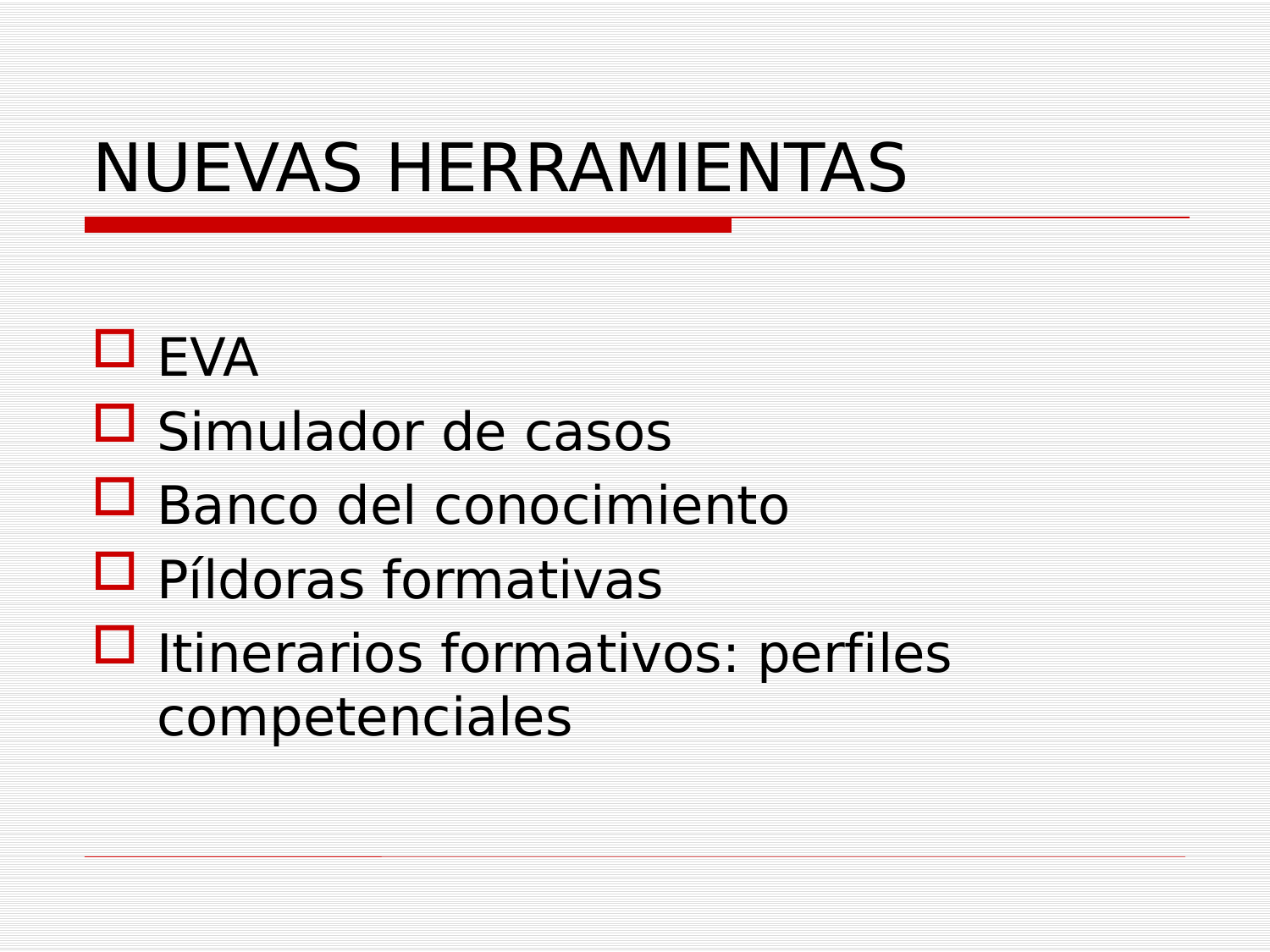

# NUEVAS HERRAMIENTAS

EVA
Simulador de casos
Banco del conocimiento
Píldoras formativas
Itinerarios formativos: perfiles competenciales